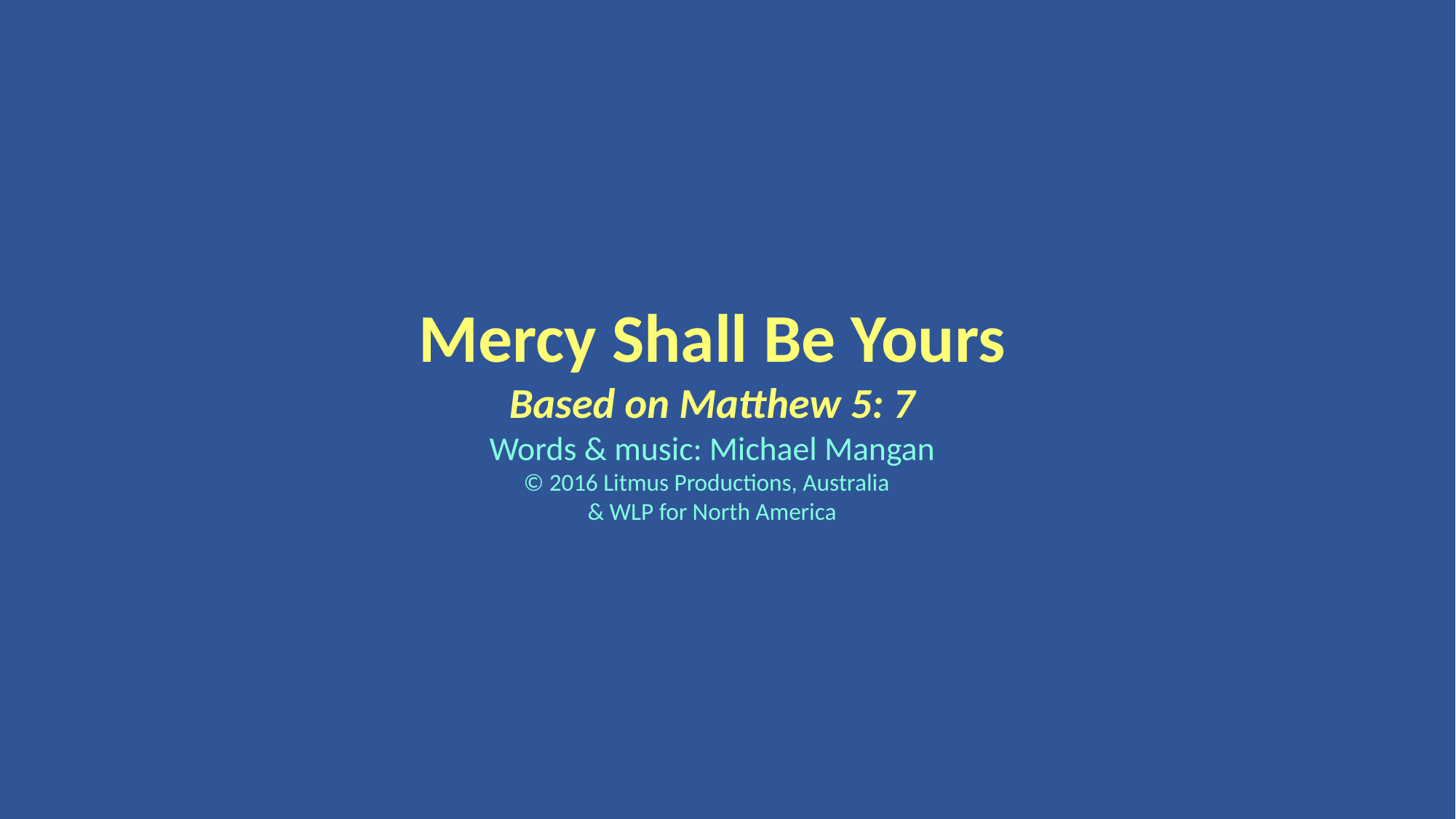

Mercy Shall Be Yours
Based on Matthew 5: 7
Words & music: Michael Mangan
© 2016 Litmus Productions, Australia
& WLP for North America